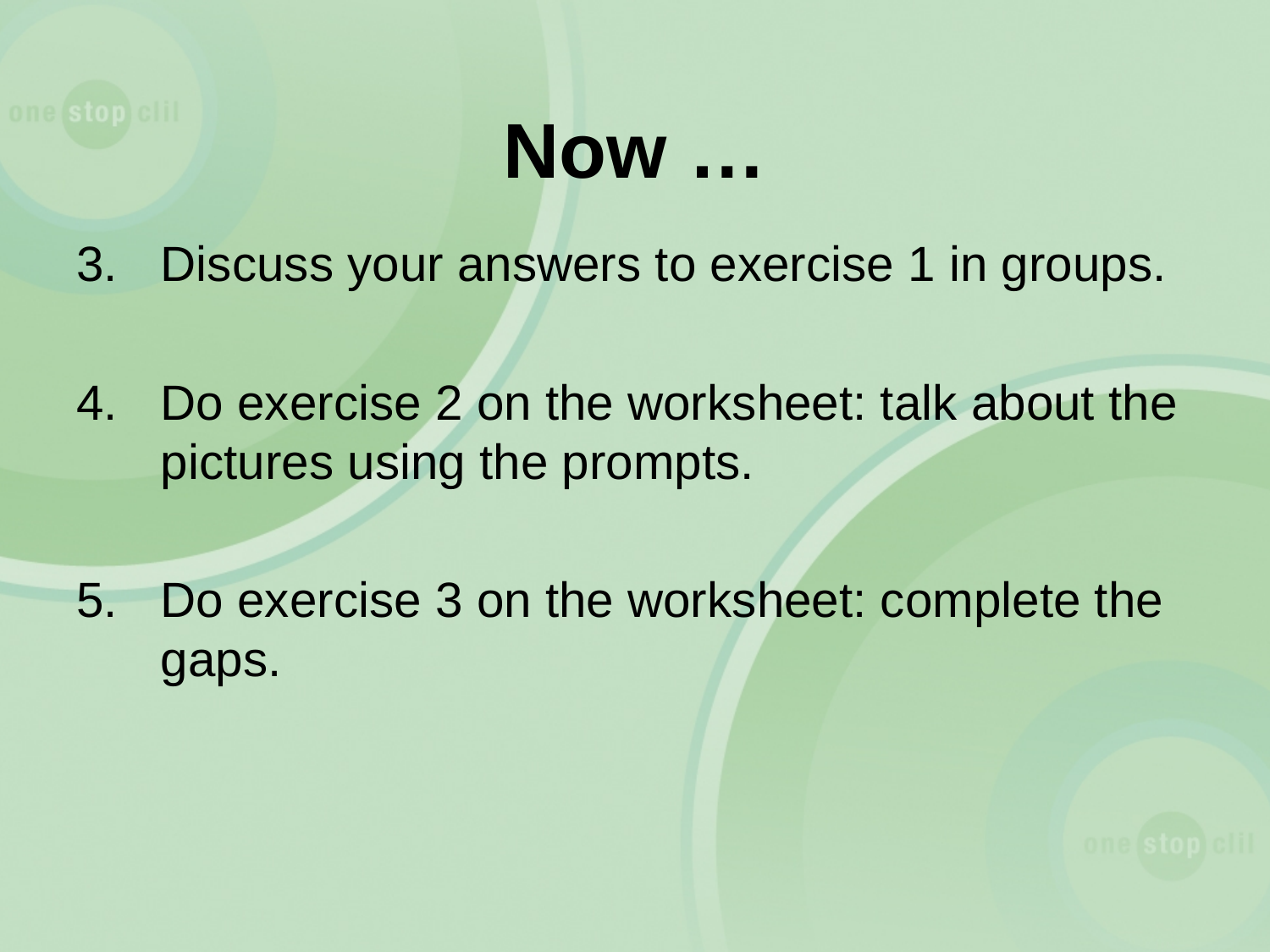

# Now …
Discuss your answers to exercise 1 in groups.

Do exercise 2 on the worksheet: talk about the pictures using the prompts.

5.	Do exercise 3 on the worksheet: complete the gaps.